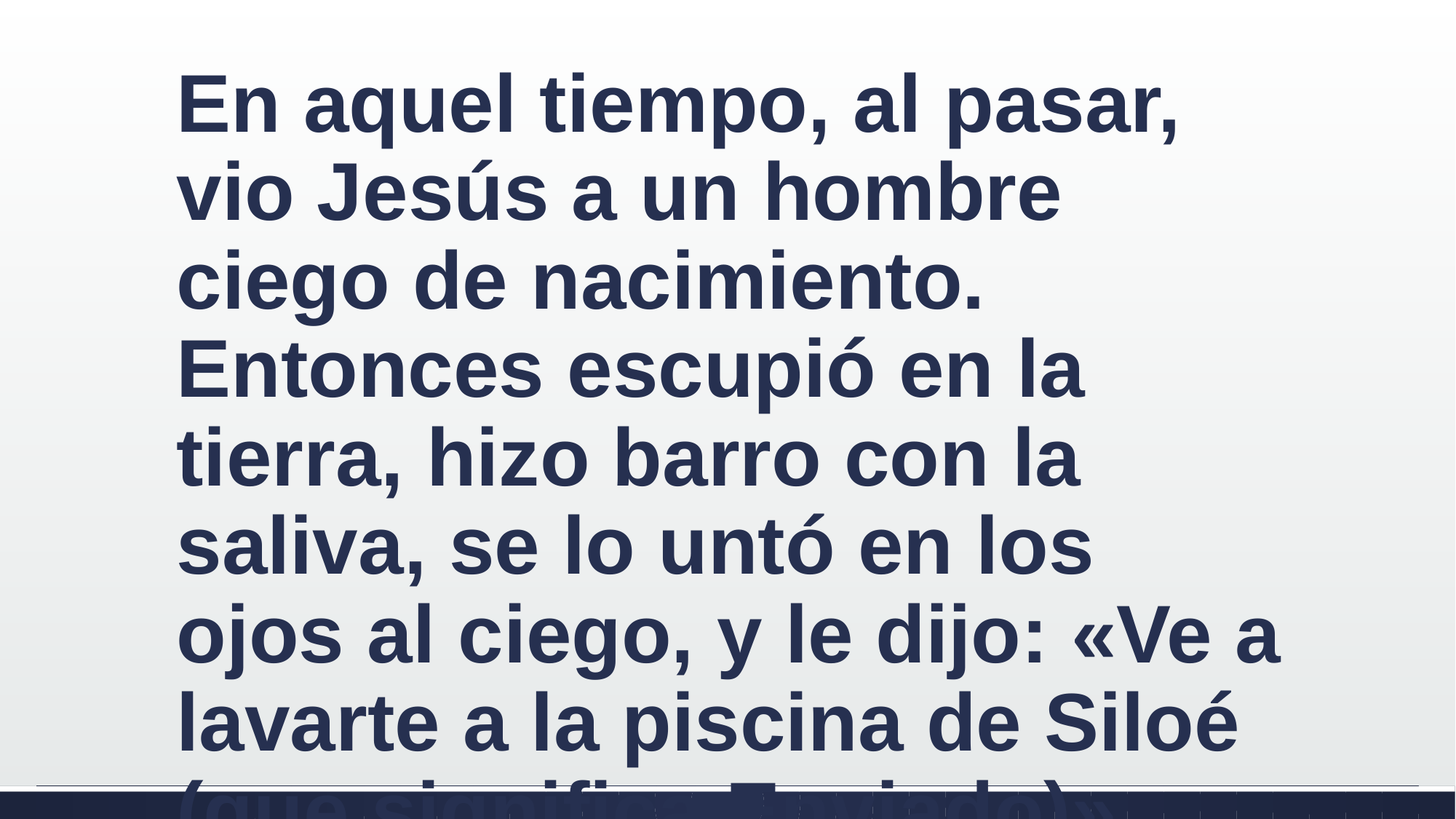

#
En aquel tiempo, al pasar, vio Jesús a un hombre ciego de nacimiento. Entonces escupió en la tierra, hizo barro con la saliva, se lo untó en los ojos al ciego, y le dijo: «Ve a lavarte a la piscina de Siloé (que significa Enviado)».